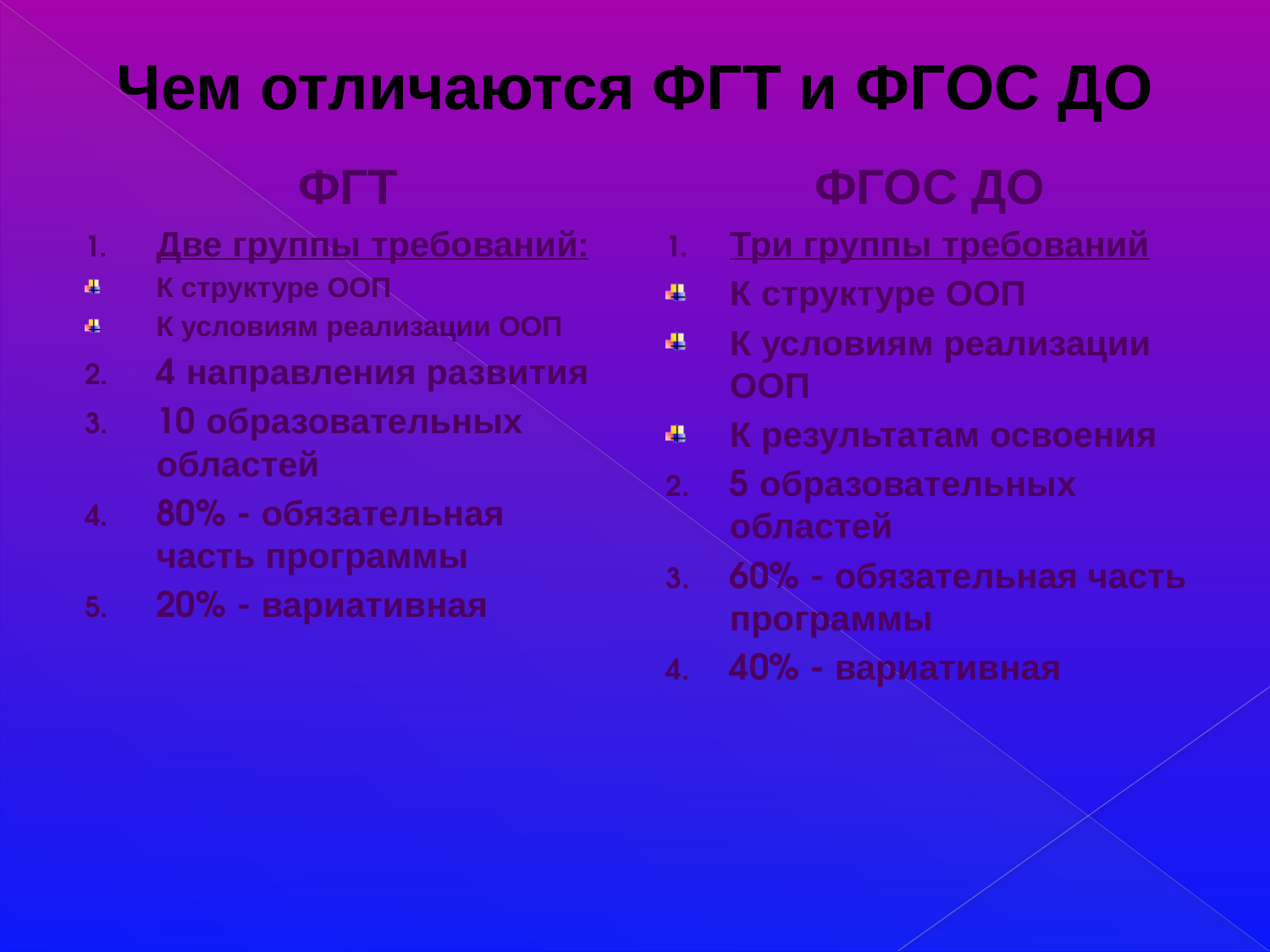

#
Чем отличаются ФГТ и ФГОС ДО
ФГТ
Две группы требований:
К структуре ООП
К условиям реализации ООП
4 направления развития
10 образовательных областей
80% - обязательная часть программы
20% - вариативная

ФГОС ДО
Три группы требований
К структуре ООП
К условиям реализации ООП
К результатам освоения
5 образовательных областей
60% - обязательная часть программы
40% - вариативная